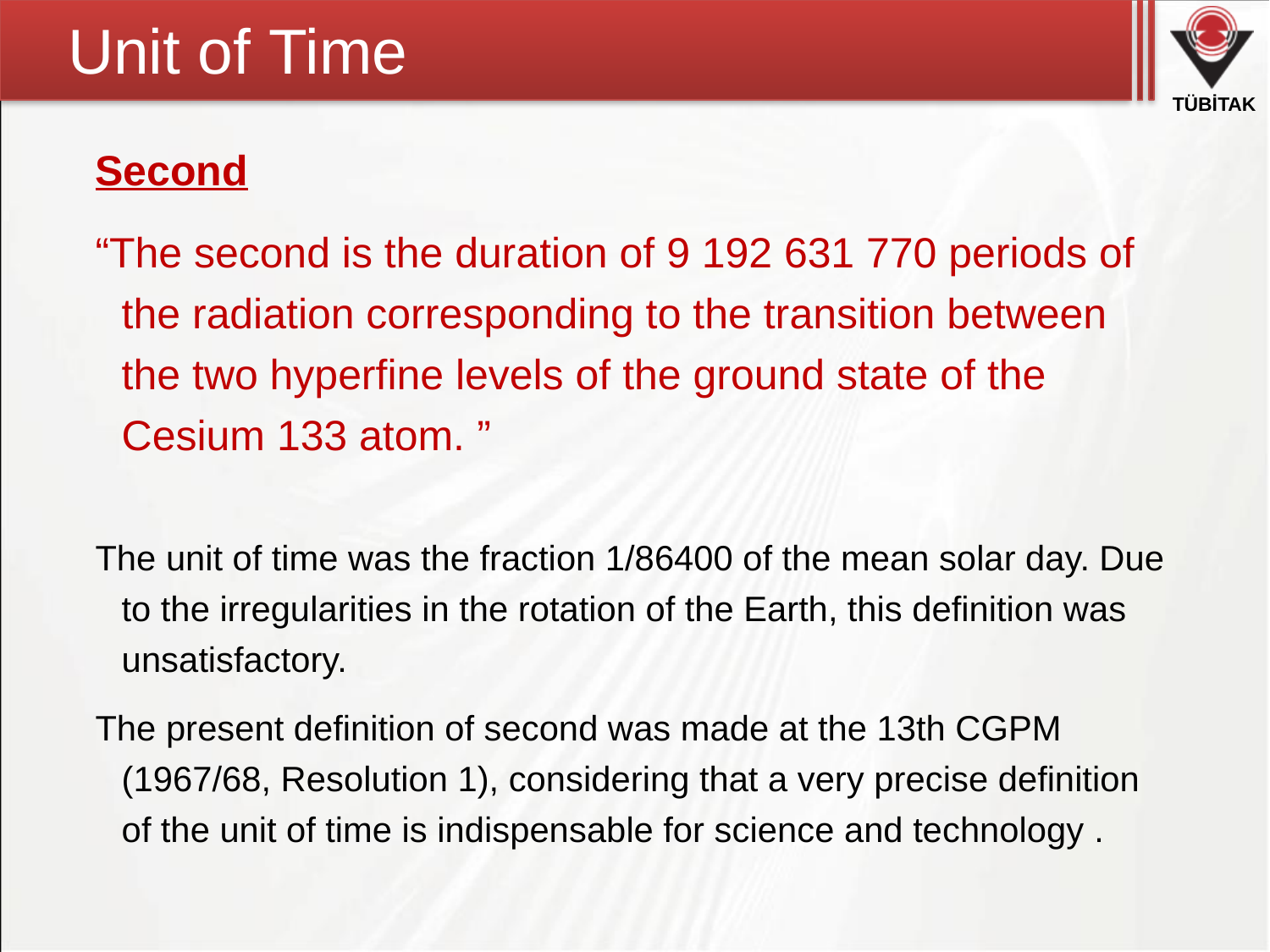

# Unit of Time
Second
“The second is the duration of 9 192 631 770 periods of the radiation corresponding to the transition between the two hyperfine levels of the ground state of the Cesium 133 atom. ”

The unit of time was the fraction 1/86400 of the mean solar day. Due to the irregularities in the rotation of the Earth, this definition was unsatisfactory.
The present definition of second was made at the 13th CGPM (1967/68, Resolution 1), considering that a very precise definition of the unit of time is indispensable for science and technology .